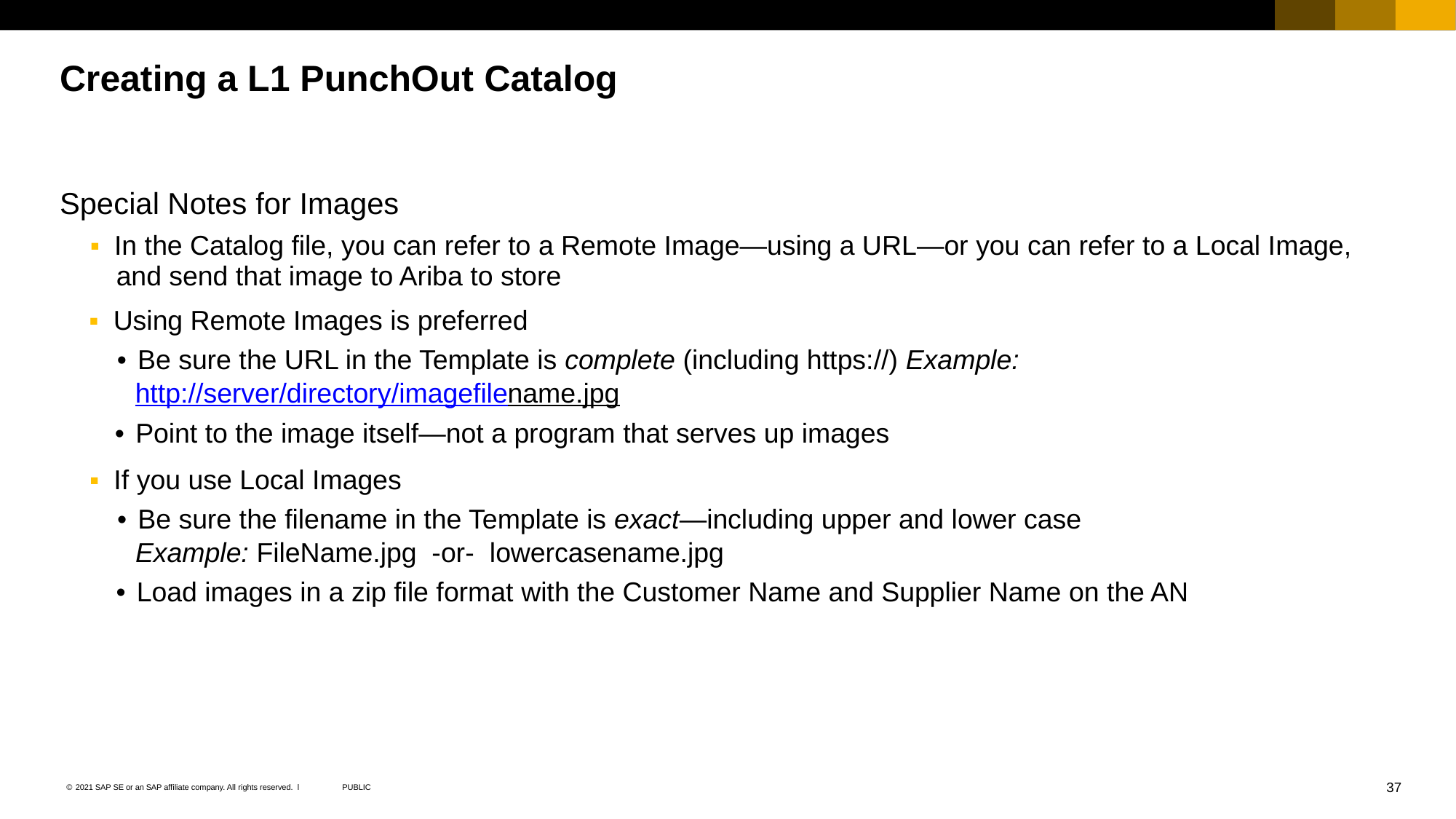

Creating a L1 PunchOut Catalog
Special Notes for Images
▪In the Catalog file, you can refer to a Remote Image—using a URL—or you can refer to a Local Image,
and send that image to Aribato store
▪Using Remote Images is preferred
•Be sure the URL in the Template is complete(including https://) Example:
http://server/directory/imagefilename.jpg
•Point to the image itself—not a program that serves up images
▪If you use Local Images
•Be sure the filename in the Template is exact—including upper and lower case
Example: FileName.jpg  -or-lowercasename.jpg
•Load images in a zip file format with the Customer Name and Supplier Name on the AN
©2021 SAP SE or an SAP affiliate company. All rights reserved.  ǀ	PUBLIC	37